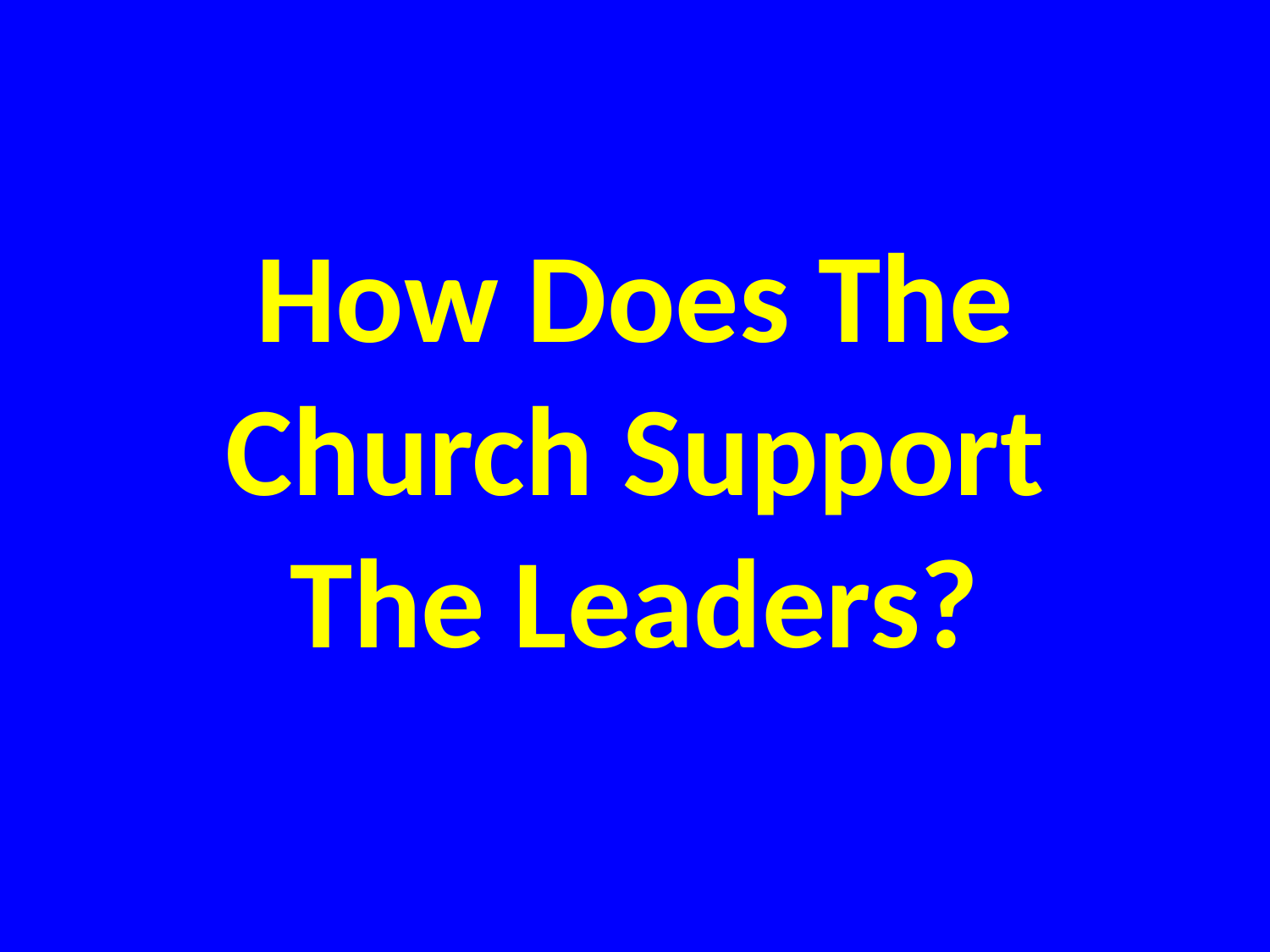

# How Does The Church Support The Leaders?